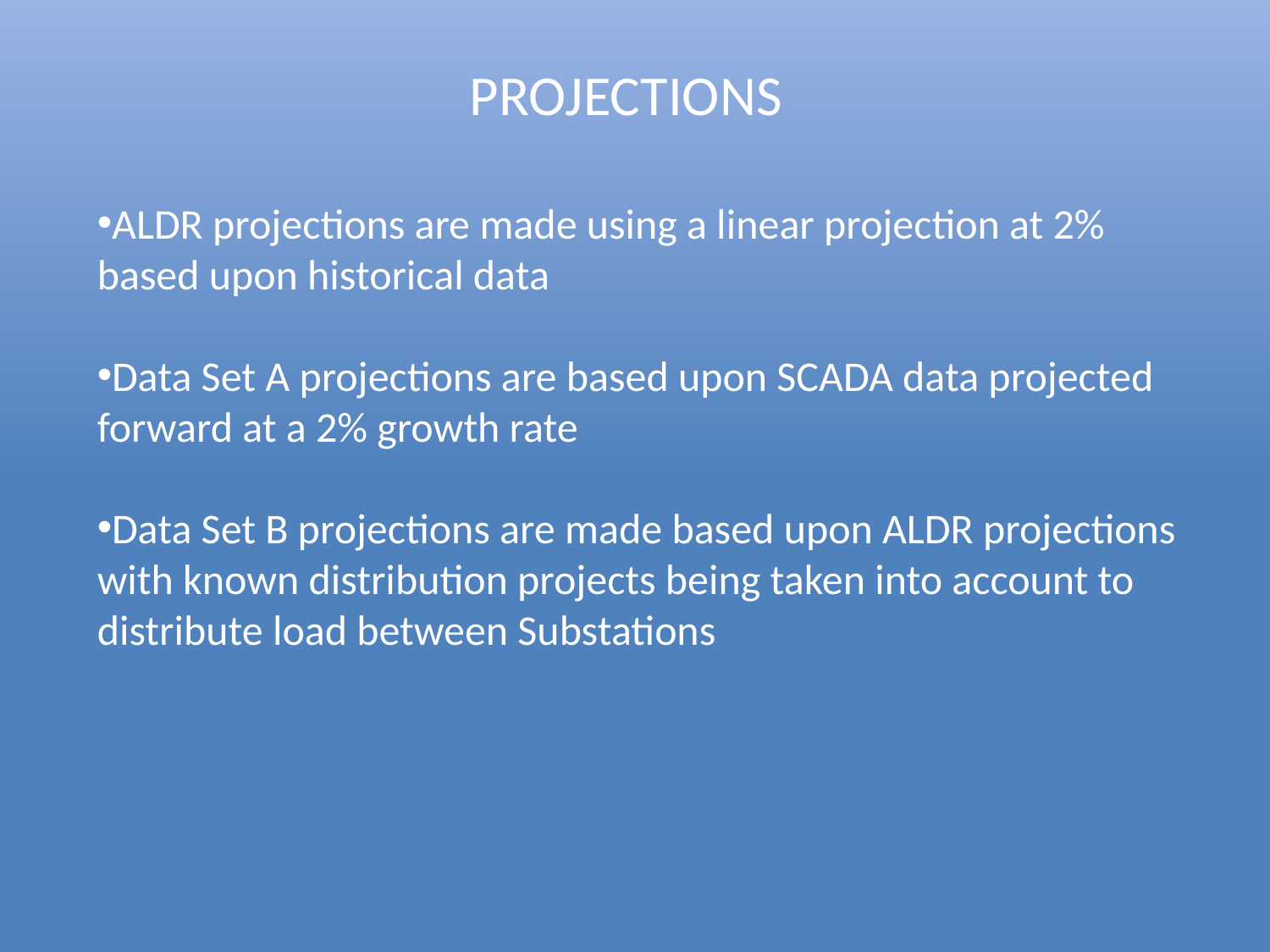

PROJECTIONS
ALDR projections are made using a linear projection at 2% based upon historical data

Data Set A projections are based upon SCADA data projected forward at a 2% growth rate

Data Set B projections are made based upon ALDR projections with known distribution projects being taken into account to distribute load between Substations